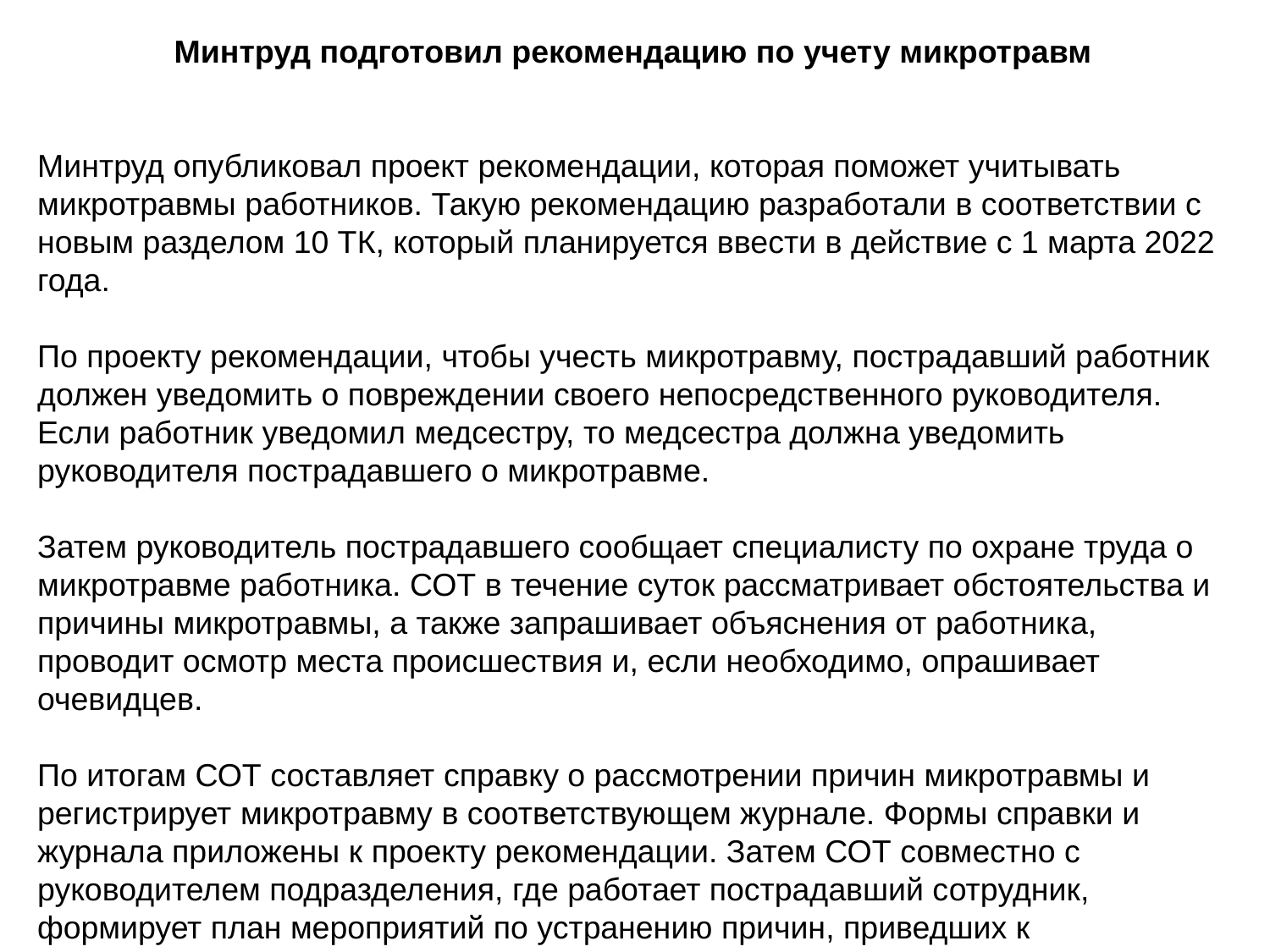

Минтруд подготовил рекомендацию по учету микротравм

Минтруд опубликовал проект рекомендации, которая поможет учитывать микротравмы работников. Такую рекомендацию разработали в соответствии с новым разделом 10 ТК, который планируется ввести в действие с 1 марта 2022 года.

По проекту рекомендации, чтобы учесть микротравму, пострадавший работник должен уведомить о повреждении своего непосредственного руководителя. Если работник уведомил медсестру, то медсестра должна уведомить руководителя пострадавшего о микротравме.

Затем руководитель пострадавшего сообщает специалисту по охране труда о микротравме работника. СОТ в течение суток рассматривает обстоятельства и причины микротравмы, а также запрашивает объяснения от работника, проводит осмотр места происшествия и, если необходимо, опрашивает очевидцев.

По итогам СОТ составляет справку о рассмотрении причин микротравмы и регистрирует микротравму в соответствующем журнале. Формы справки и журнала приложены к проекту рекомендации. Затем СОТ совместно с руководителем подразделения, где работает пострадавший сотрудник, формирует план мероприятий по устранению причин, приведших к возникновению микротравмы.